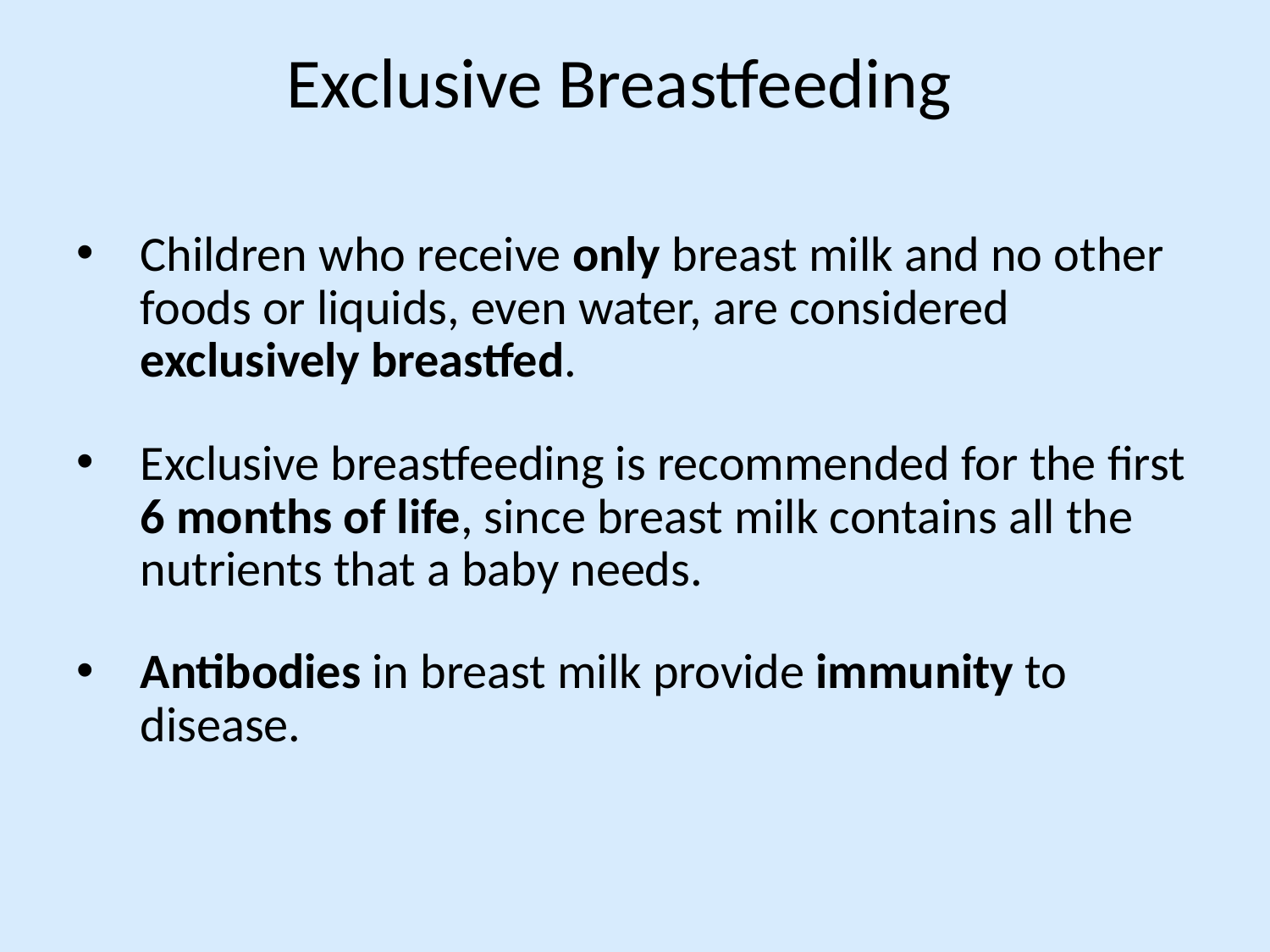

# Exclusive Breastfeeding
Children who receive only breast milk and no other foods or liquids, even water, are considered exclusively breastfed.
Exclusive breastfeeding is recommended for the first 6 months of life, since breast milk contains all the nutrients that a baby needs.
Antibodies in breast milk provide immunity to disease.